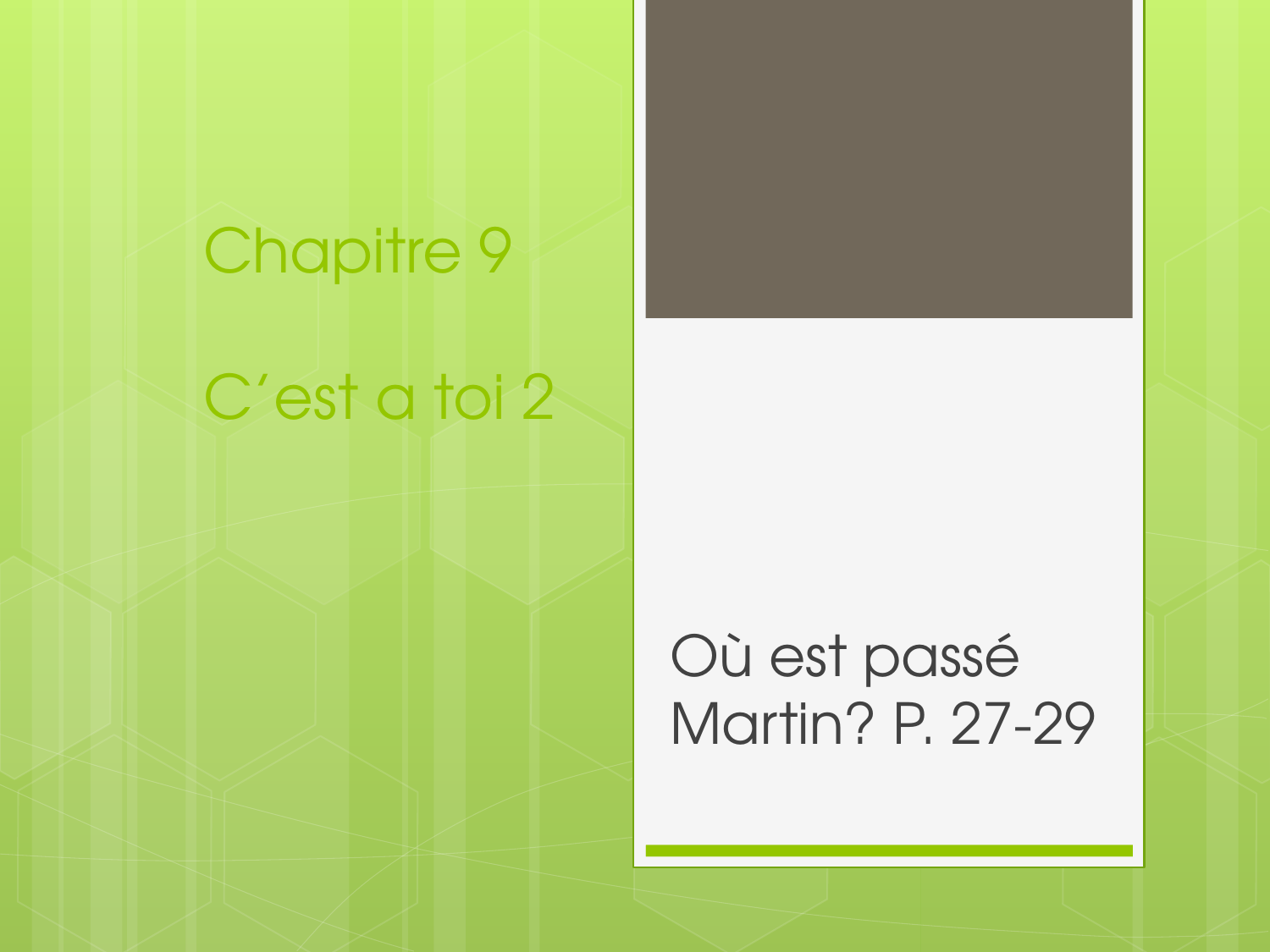

# Chapitre 9 C’est a toi 2
Où est passé Martin? P. 27-29